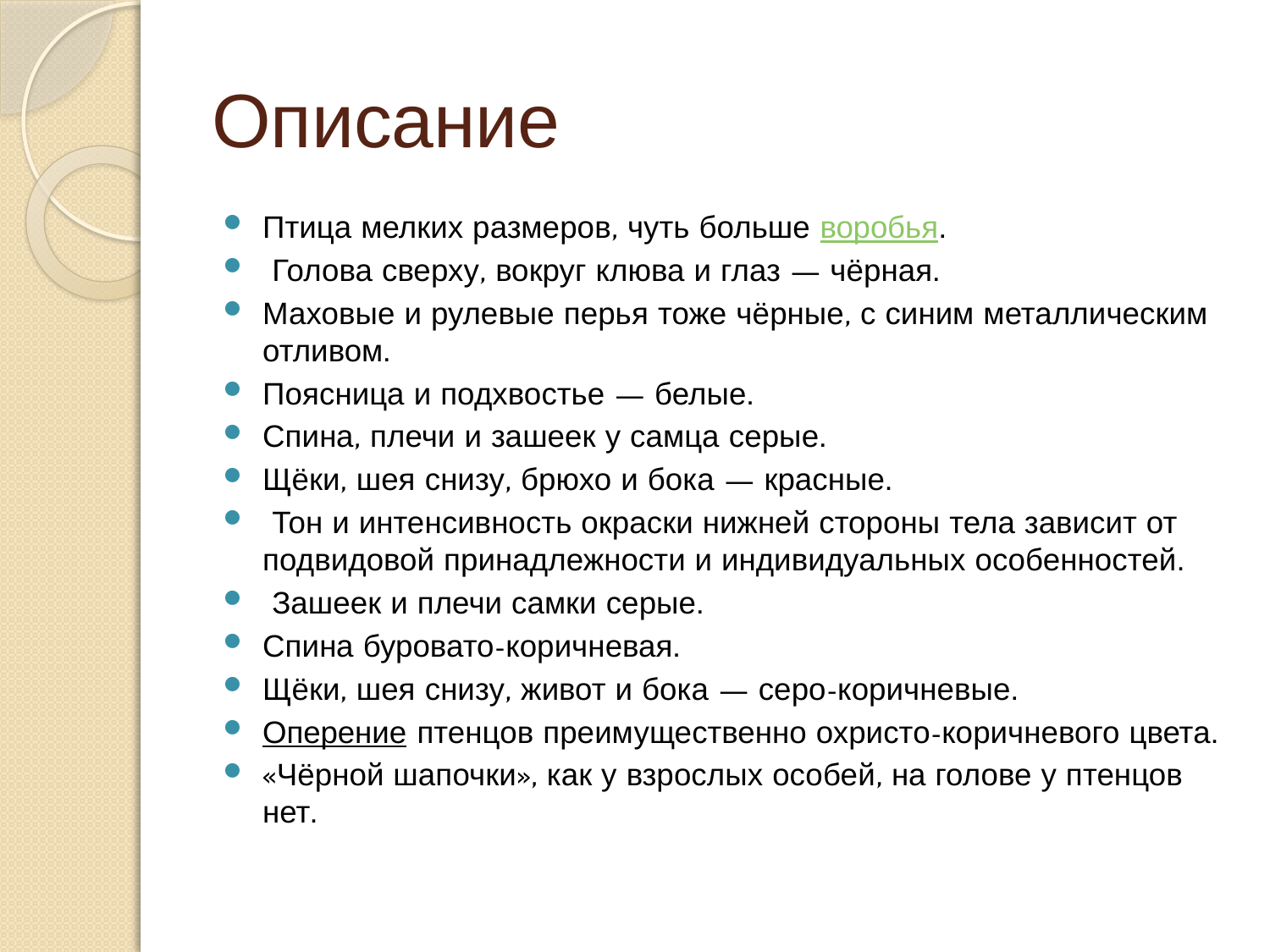

# Описание
Птица мелких размеров, чуть больше воробья.
 Голова сверху, вокруг клюва и глаз — чёрная.
Маховые и рулевые перья тоже чёрные, с синим металлическим отливом.
Поясница и подхвостье — белые.
Спина, плечи и зашеек у самца серые.
Щёки, шея снизу, брюхо и бока — красные.
 Тон и интенсивность окраски нижней стороны тела зависит от подвидовой принадлежности и индивидуальных особенностей.
 Зашеек и плечи самки серые.
Спина буровато-коричневая.
Щёки, шея снизу, живот и бока — серо-коричневые.
Оперение птенцов преимущественно охристо-коричневого цвета.
«Чёрной шапочки», как у взрослых особей, на голове у птенцов нет.